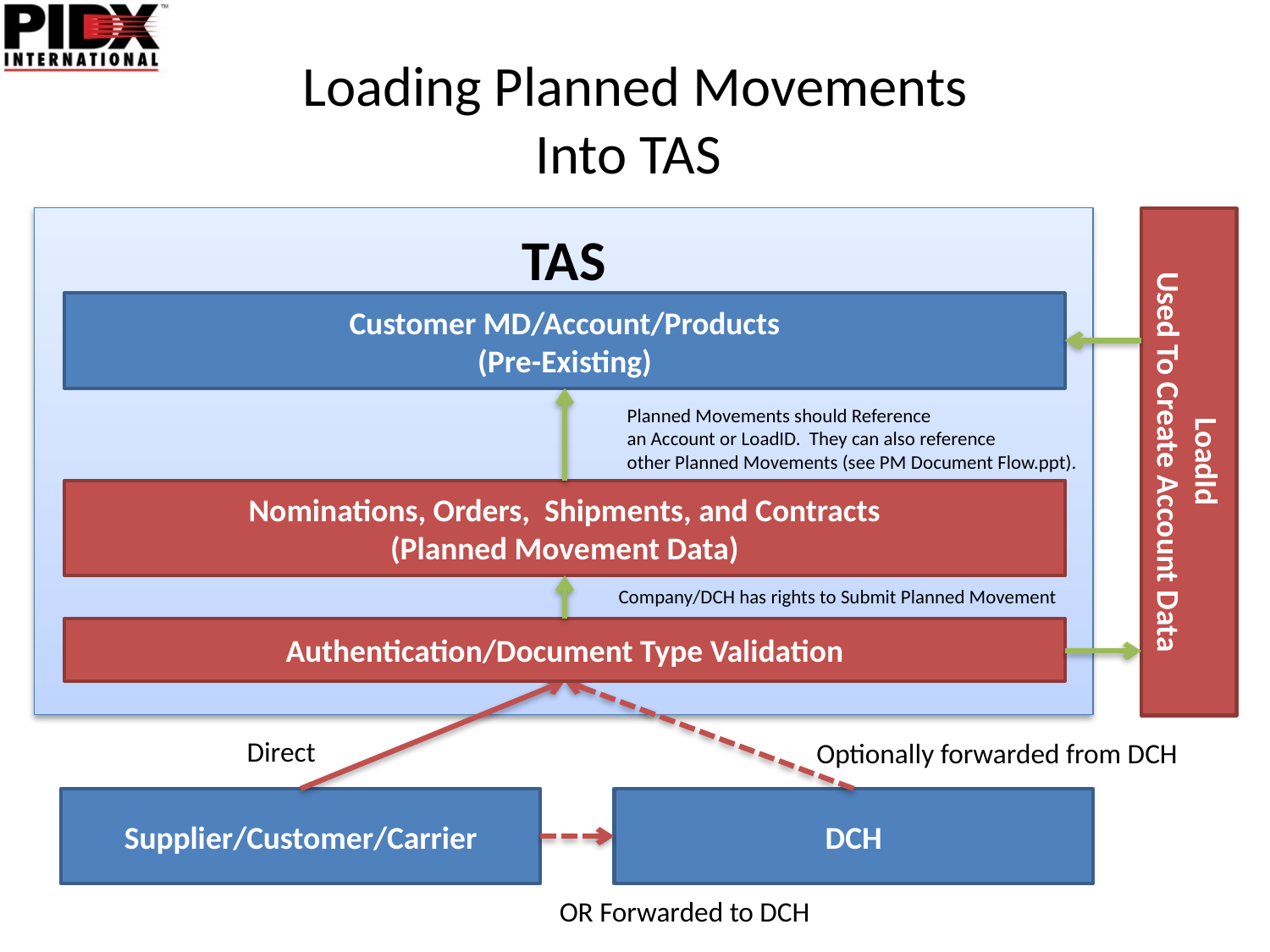

# Loading Planned Movements Into TAS
TAS

Customer MD/Account/Products
(Pre-Existing)
Planned Movements should Reference
an Account or LoadID.  They can also reference
other Planned Movements (see PM Document Flow.ppt).
LoadId
Used To Create Account Data
Nominations, Orders,  Shipments, and Contracts
(Planned Movement Data)
Company/DCH has rights to Submit Planned Movement
Authentication/Document Type Validation
Direct
Optionally forwarded from DCH
Supplier/Customer/Carrier
DCH
OR Forwarded to DCH